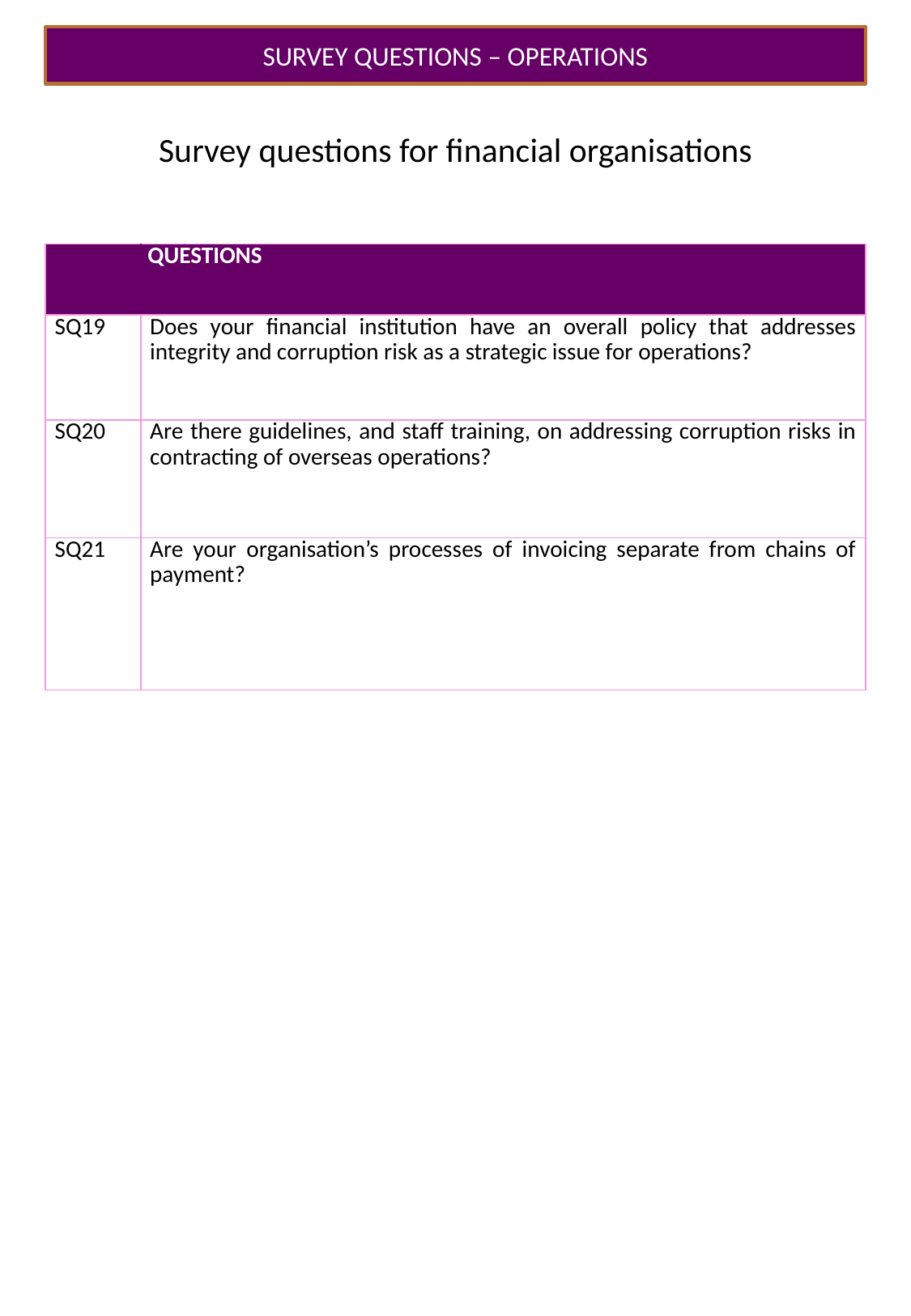

SURVEY QUESTIONS – OPERATIONS
# Survey questions for financial organisations
|  | QUESTIONS |
| --- | --- |
| SQ19 | Does your financial institution have an overall policy that addresses integrity and corruption risk as a strategic issue for operations? |
| SQ20 | Are there guidelines, and staff training, on addressing corruption risks in contracting of overseas operations? |
| SQ21 | Are your organisation’s processes of invoicing separate from chains of payment? |